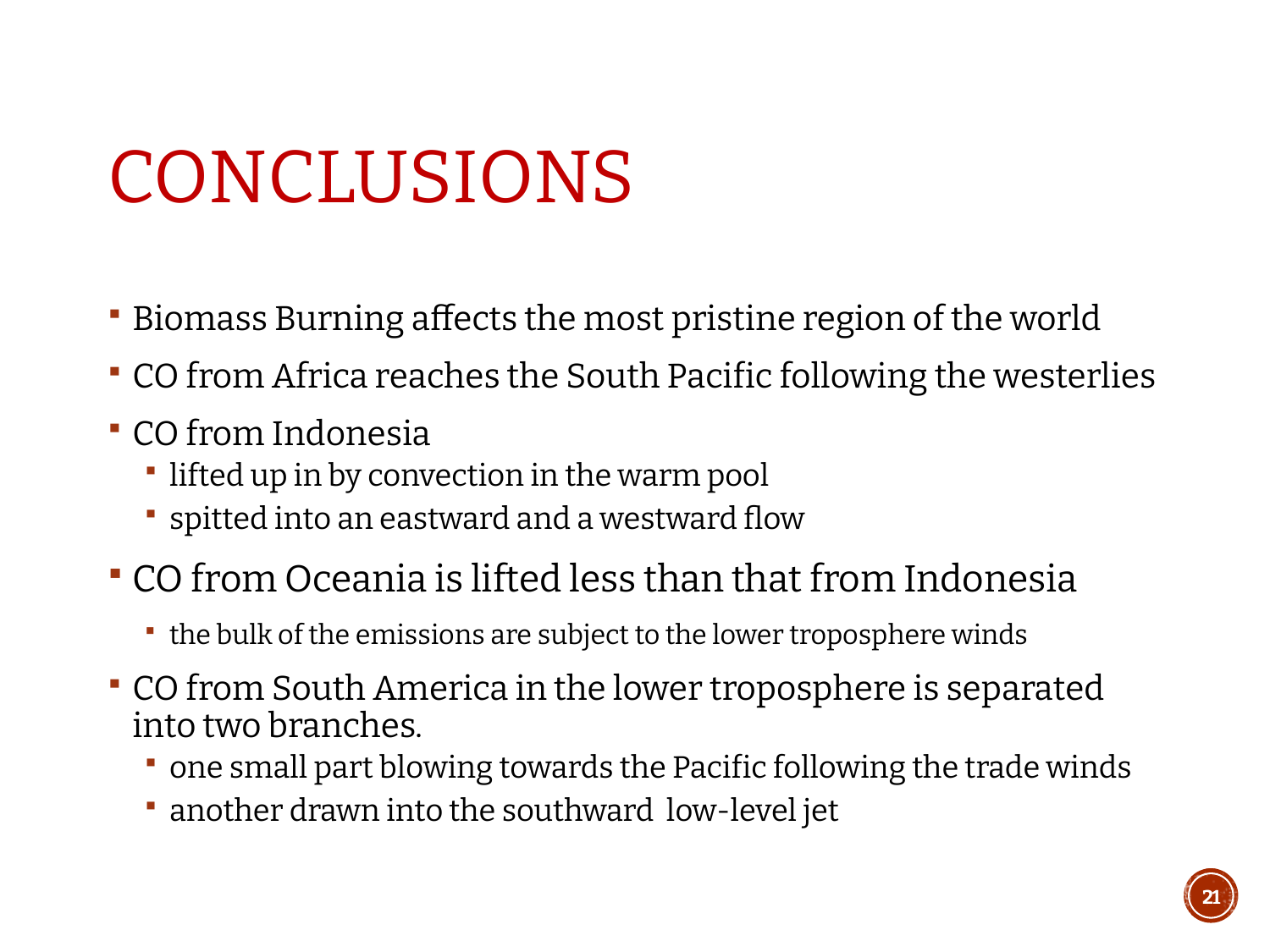

# Conclusions
Biomass Burning affects the most pristine region of the world
CO from Africa reaches the South Pacific following the westerlies
CO from Indonesia
lifted up in by convection in the warm pool
spitted into an eastward and a westward flow
CO from Oceania is lifted less than that from Indonesia
the bulk of the emissions are subject to the lower troposphere winds
CO from South America in the lower troposphere is separated into two branches.
one small part blowing towards the Pacific following the trade winds
another drawn into the southward  low-level jet
21